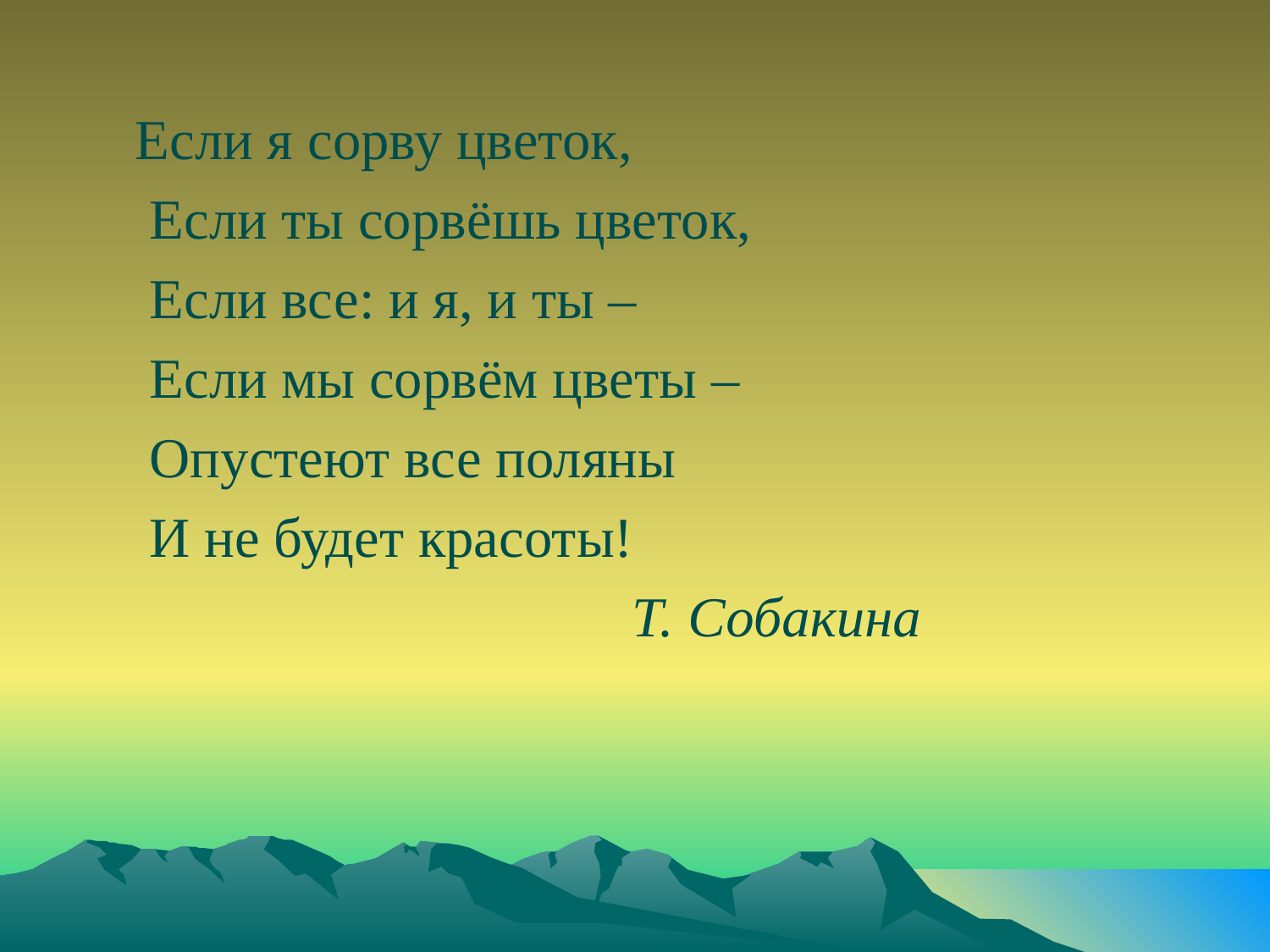

Если я сорву цветок,
 Если ты сорвёшь цветок,
 Если все: и я, и ты –
 Если мы сорвём цветы –
 Опустеют все поляны
 И не будет красоты!
                                   Т. Собакина